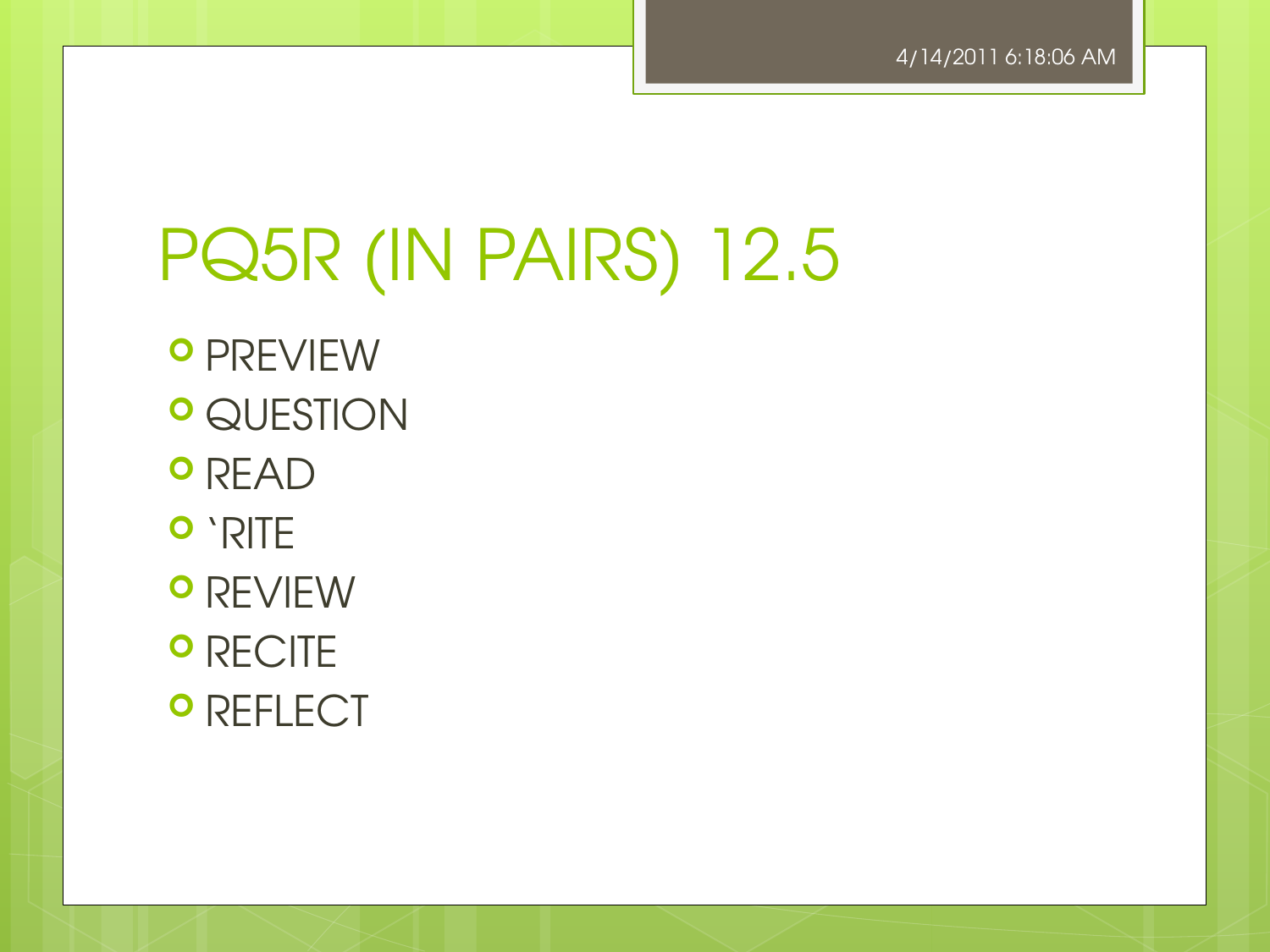

4/14/2011 6:18:06 AM
# PQ5R (IN PAIRS) 12.5
PREVIEW
QUESTION
READ
‘RITE
REVIEW
RECITE
REFLECT